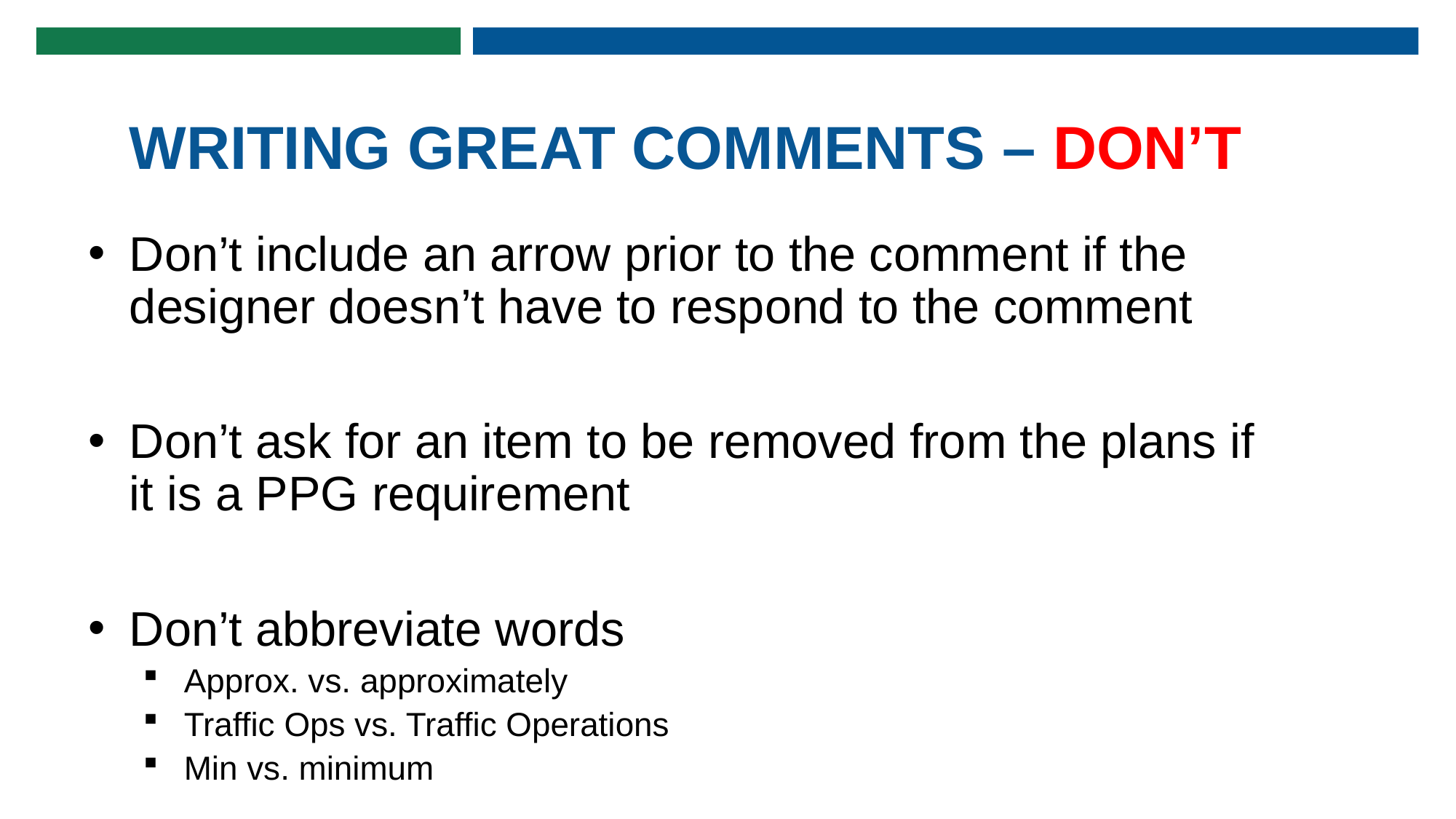

# WRITING GREAT COMMENTS – DON’T
Don’t include an arrow prior to the comment if the designer doesn’t have to respond to the comment

Don’t ask for an item to be removed from the plans if it is a PPG requirement

Don’t abbreviate words
Approx. vs. approximately
Traffic Ops vs. Traffic Operations
Min vs. minimum